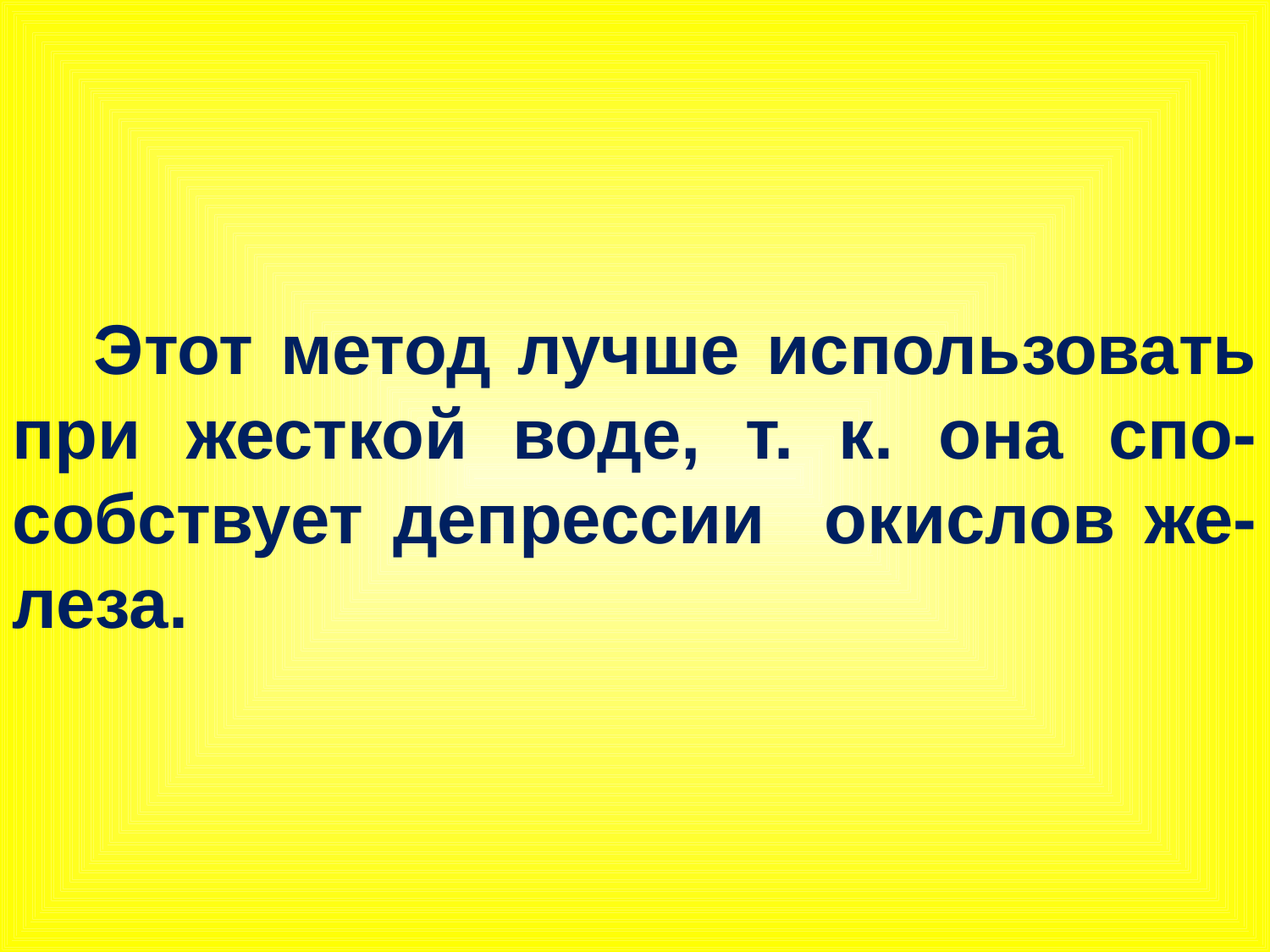

Этот метод лучше использовать при жесткой воде, т. к. она спо-собствует депрессии  окислов же-леза.